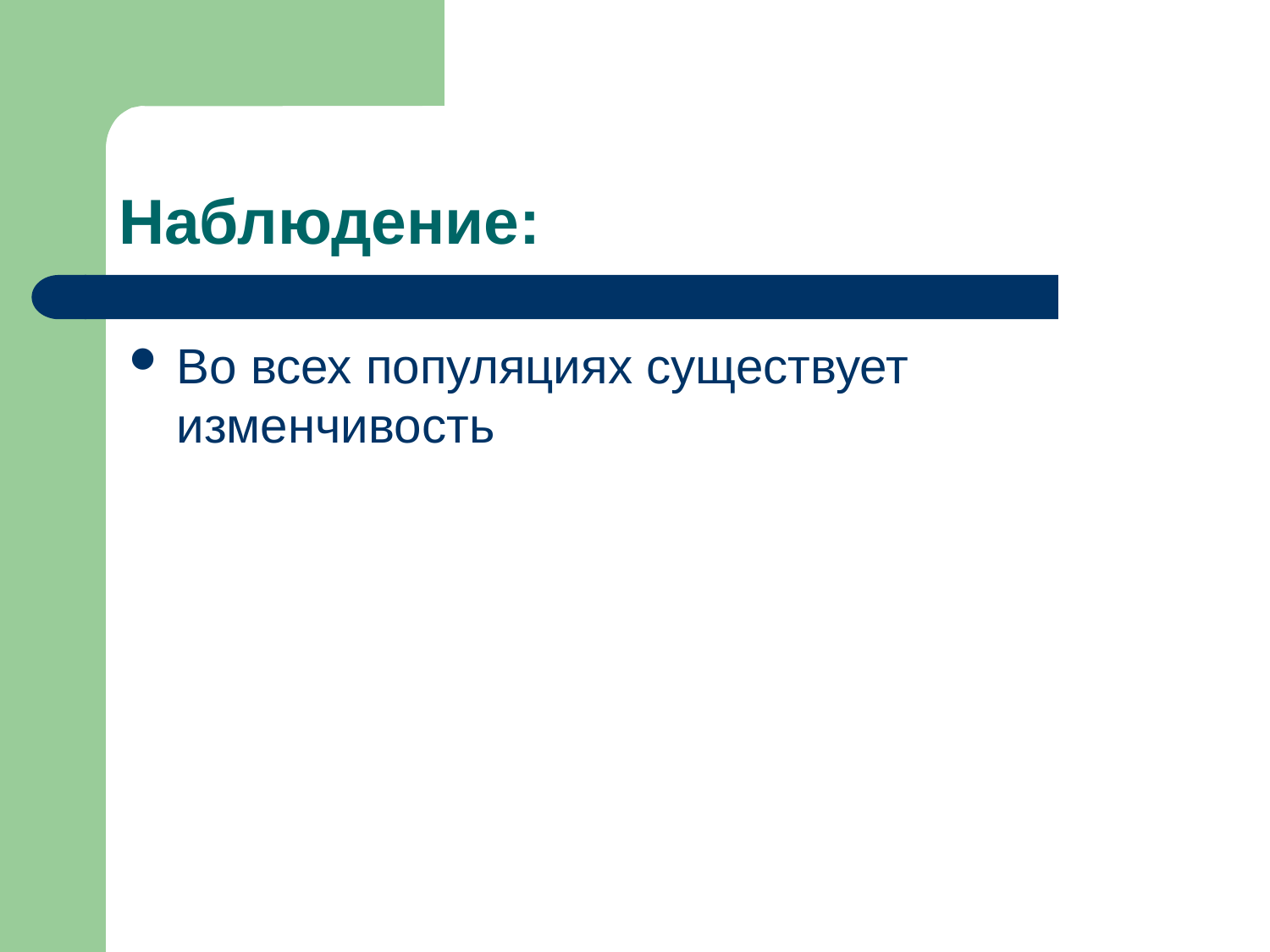

# Наблюдение:
Во всех популяциях существует изменчивость